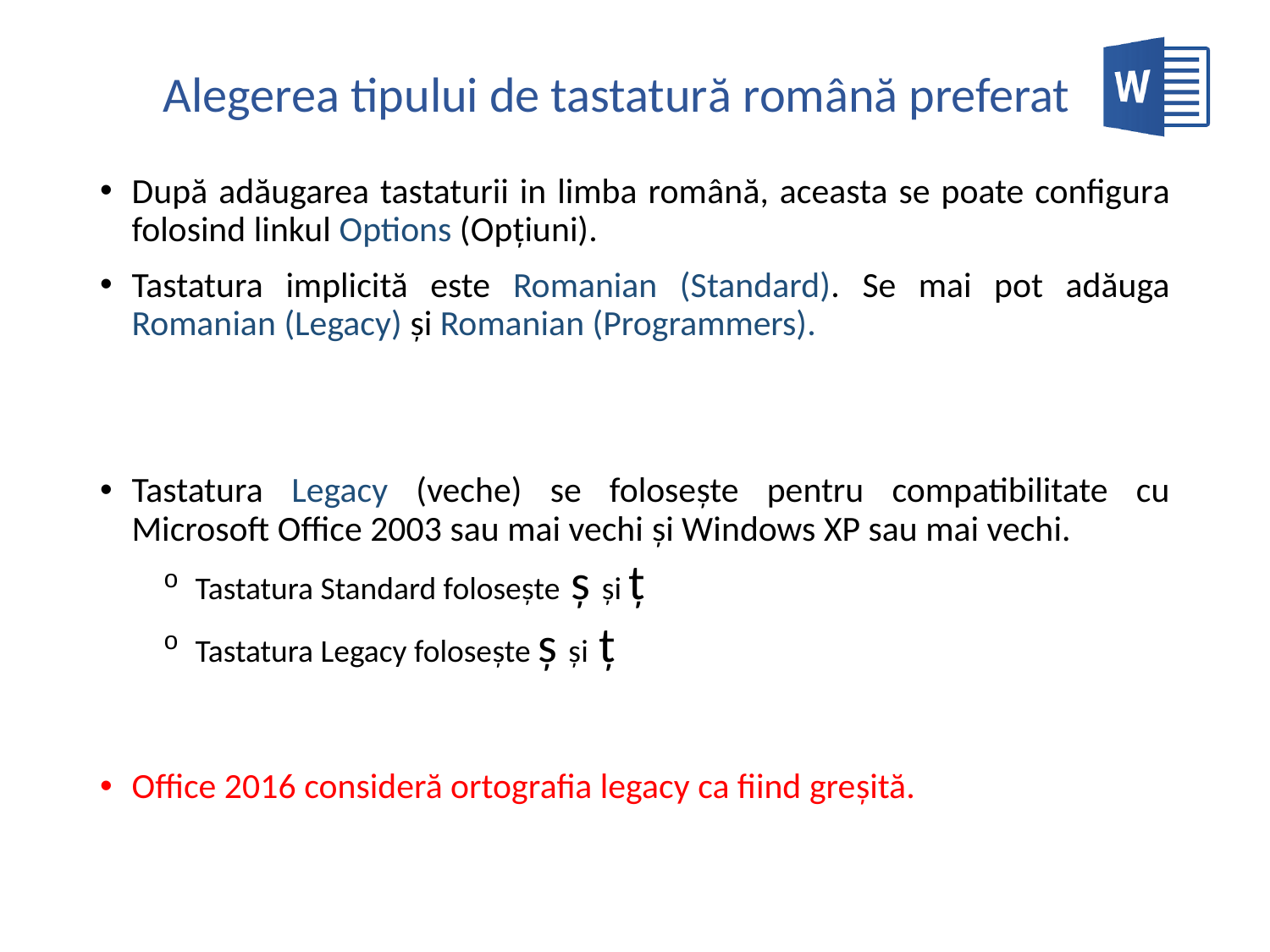

# Alegerea tipului de tastatură română preferat
După adăugarea tastaturii in limba română, aceasta se poate configura folosind linkul Options (Opțiuni).
Tastatura implicită este Romanian (Standard). Se mai pot adăuga Romanian (Legacy) și Romanian (Programmers).

Tastatura Legacy (veche) se folosește pentru compatibilitate cu Microsoft Office 2003 sau mai vechi și Windows XP sau mai vechi.
Tastatura Standard folosește ș și ț
Tastatura Legacy folosește ş și ţ

Office 2016 consideră ortografia legacy ca fiind greșită.